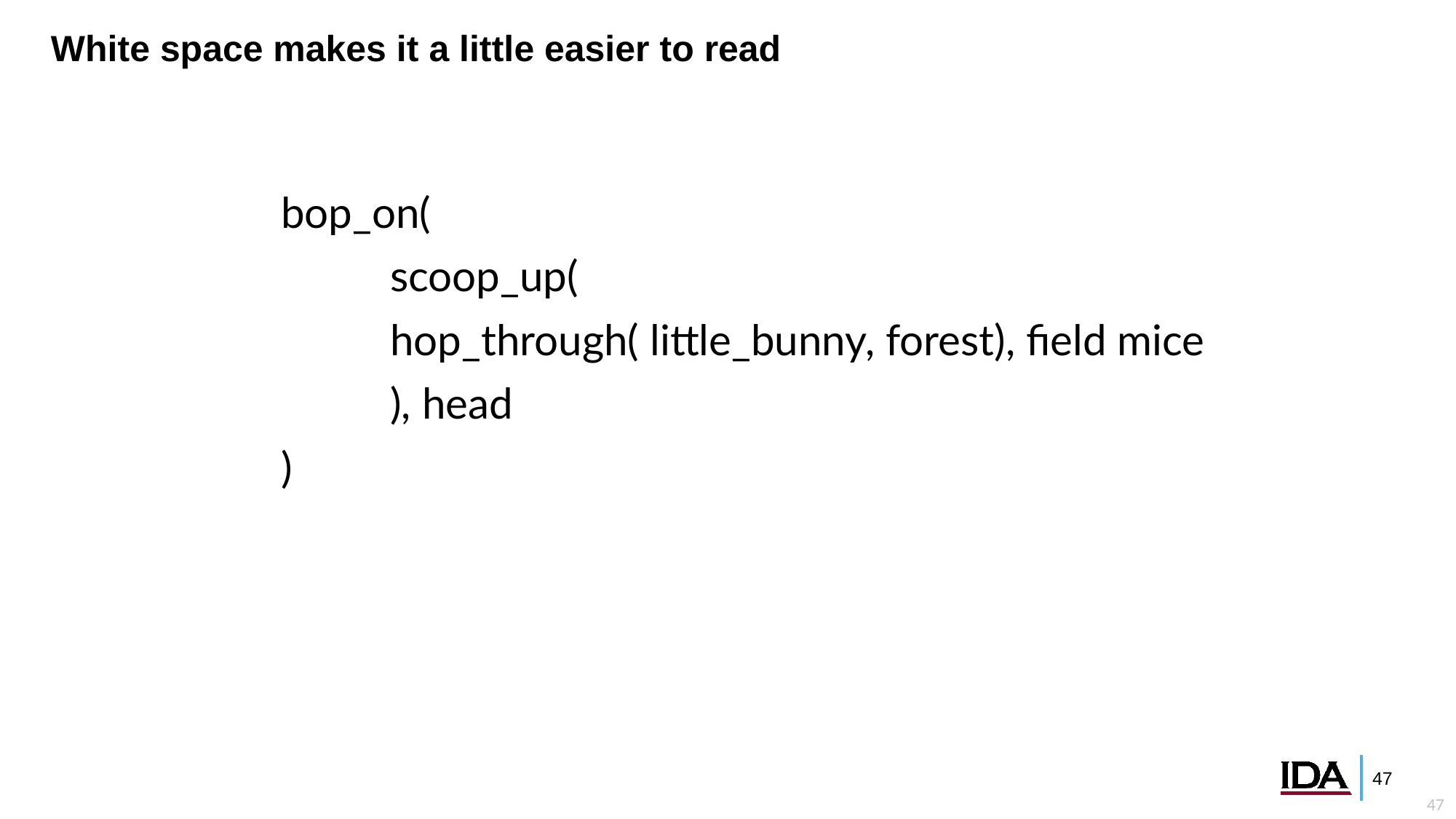

# White space makes it a little easier to read
bop_on(
	scoop_up(
	hop_through( little_bunny, forest), field mice
	), head
)
47